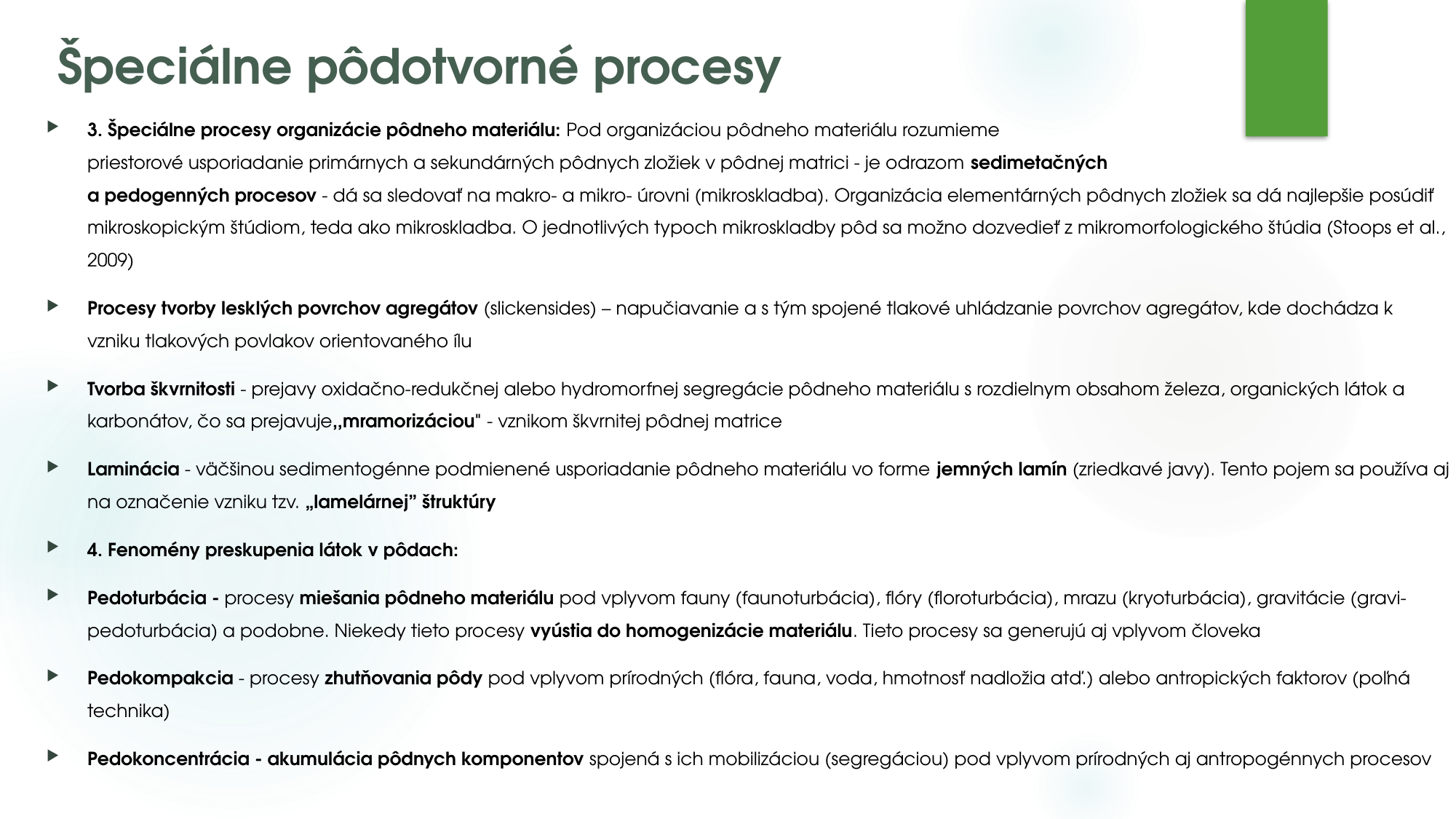

# Špeciálne pôdotvorné procesy
3. Špeciálne procesy organizácie pôdneho materiálu: Pod organizáciou pôdneho materiálu rozumieme
priestorové usporiadanie primárnych a sekundárných pôdnych zložiek v pôdnej matrici - je odrazom sedimetačných
a pedogenných procesov - dá sa sledovať na makro- a mikro- úrovni (mikroskladba). Organizácia elementárných pôdnych zložiek sa dá najlepšie posúdiť mikroskopickým štúdiom, teda ako mikroskladba. O jednotlivých typoch mikroskladby pôd sa možno dozvedieť z mikromorfologického štúdia (Stoops et al., 2009)
Procesy tvorby lesklých povrchov agregátov (slickensides) – napučiavanie a s tým spojené tlakové uhládzanie povrchov agregátov, kde dochádza k vzniku tlakových povlakov orientovaného ílu
Tvorba škvrnitosti - prejavy oxidačno-redukčnej alebo hydromorfnej segregácie pôdneho materiálu s rozdielnym obsahom železa, organických látok a karbonátov, čo sa prejavuje,,mramorizáciou" - vznikom škvrnitej pôdnej matrice
Laminácia - väčšinou sedimentogénne podmienené usporiadanie pôdneho materiálu vo forme jemných lamín (zriedkavé javy). Tento pojem sa používa aj na označenie vzniku tzv. „lamelárnej” štruktúry
4. Fenomény preskupenia látok v pôdach:
Pedoturbácia - procesy miešania pôdneho materiálu pod vplyvom fauny (faunoturbácia), flóry (floroturbácia), mrazu (kryoturbácia), gravitácie (gravi- pedoturbácia) a podobne. Niekedy tieto procesy vyústia do homogenizácie materiálu. Tieto procesy sa generujú aj vplyvom človeka
Pedokompakcia - procesy zhutňovania pôdy pod vplyvom prírodných (flóra, fauna, voda, hmotnosť nadložia atď.) alebo antropických faktorov (poľná technika)
Pedokoncentrácia - akumulácia pôdnych komponentov spojená s ich mobilizáciou (segregáciou) pod vplyvom prírodných aj antropogénnych procesov